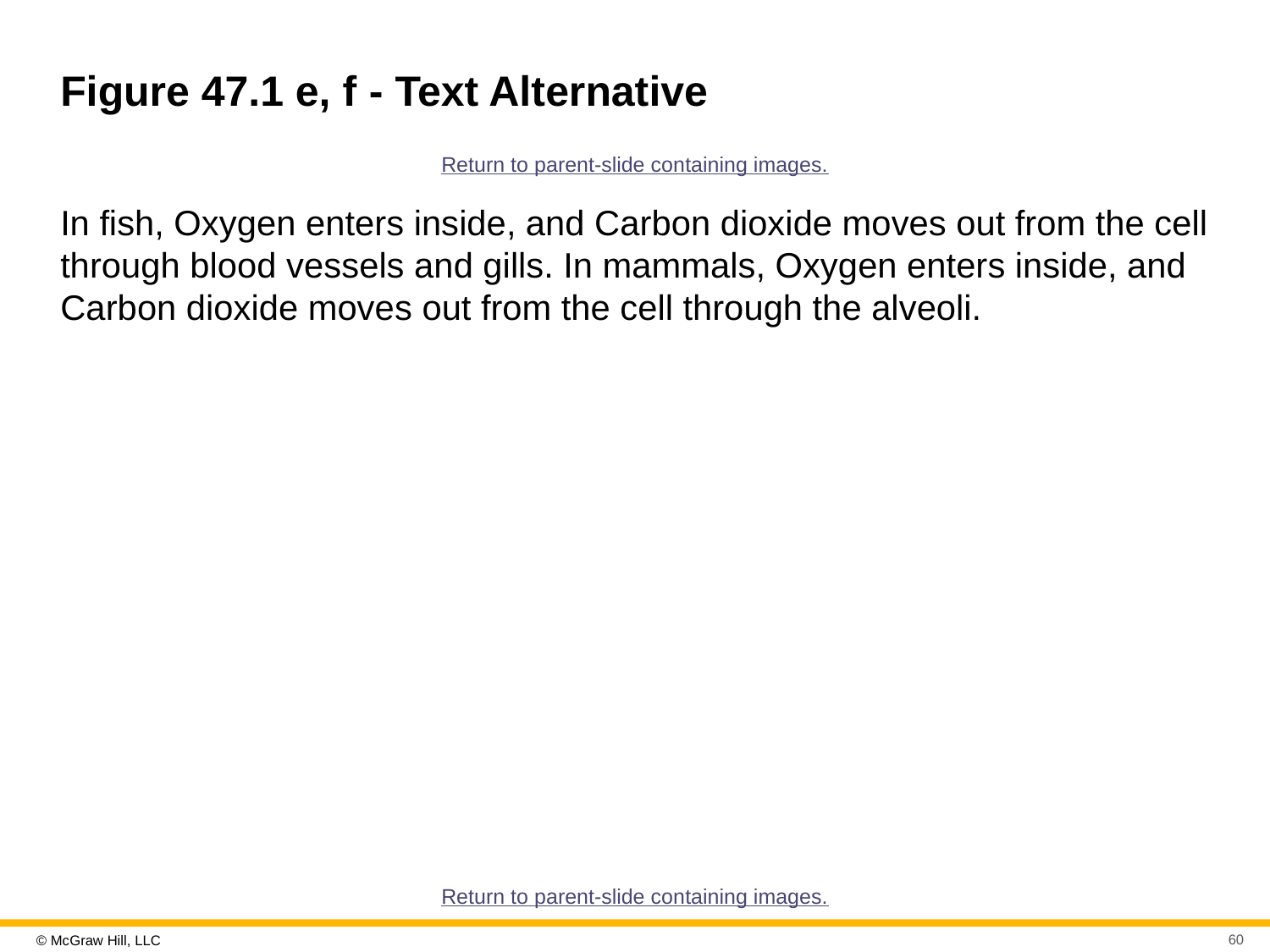

# Figure 47.1 e, f - Text Alternative
Return to parent-slide containing images.
In fish, Oxygen enters inside, and Carbon dioxide moves out from the cell through blood vessels and gills. In mammals, Oxygen enters inside, and Carbon dioxide moves out from the cell through the alveoli.
Return to parent-slide containing images.
60